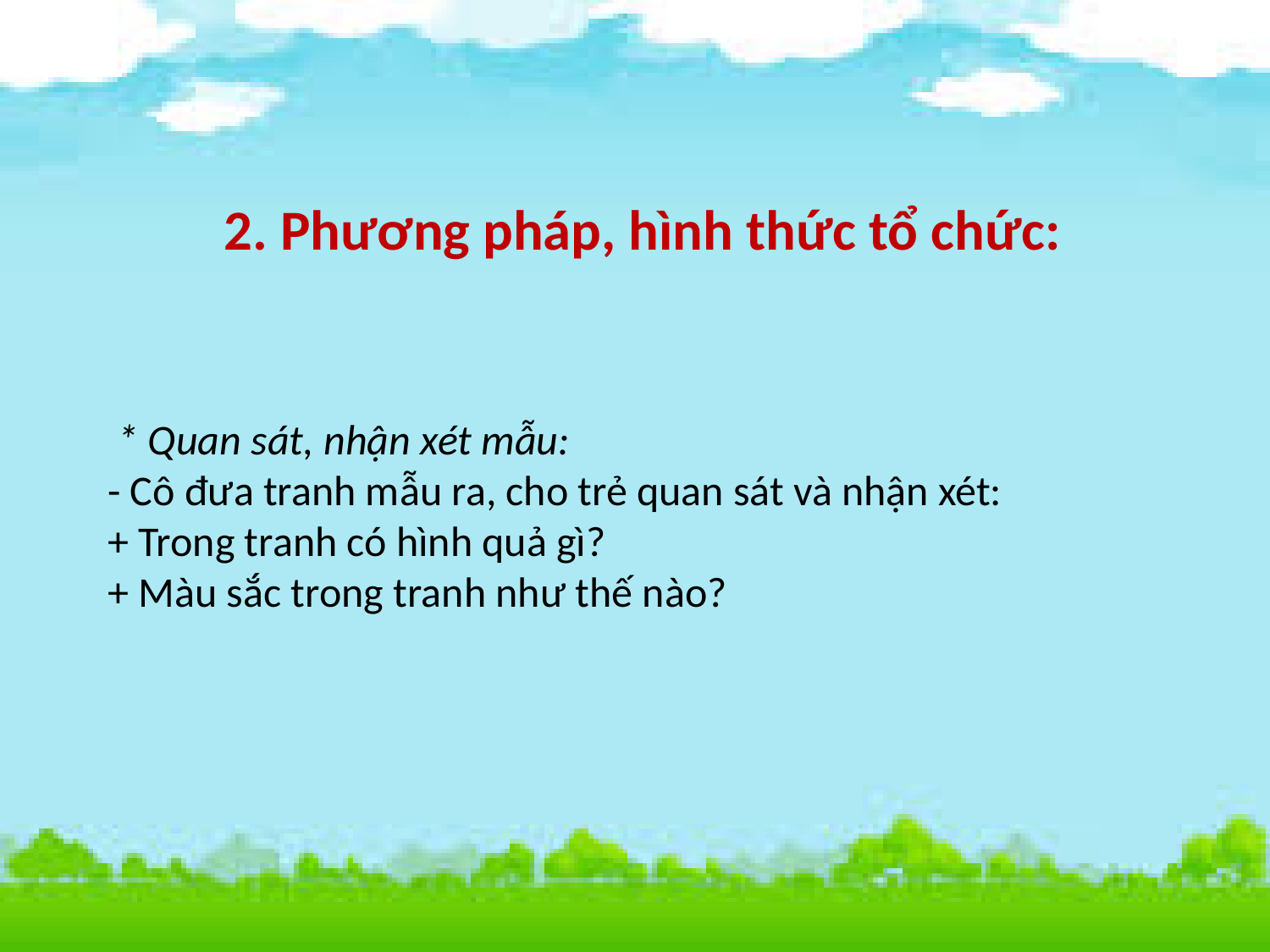

# 2. Phương pháp, hình thức tổ chức:
 * Quan sát, nhận xét mẫu:
- Cô đưa tranh mẫu ra, cho trẻ quan sát và nhận xét:
+ Trong tranh có hình quả gì?
+ Màu sắc trong tranh như thế nào?